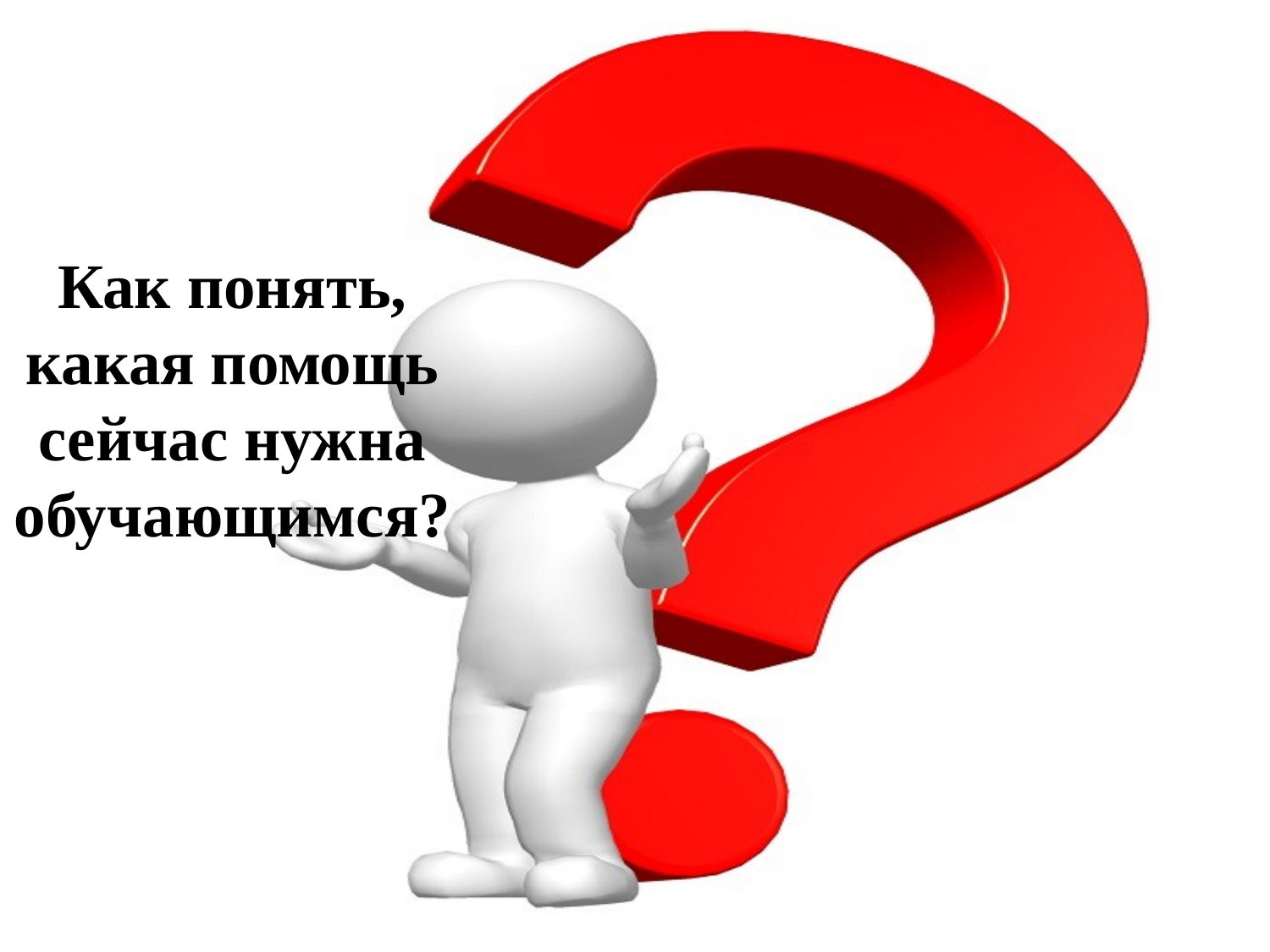

# Как понять, какая помощь сейчас нужна обучающимся?